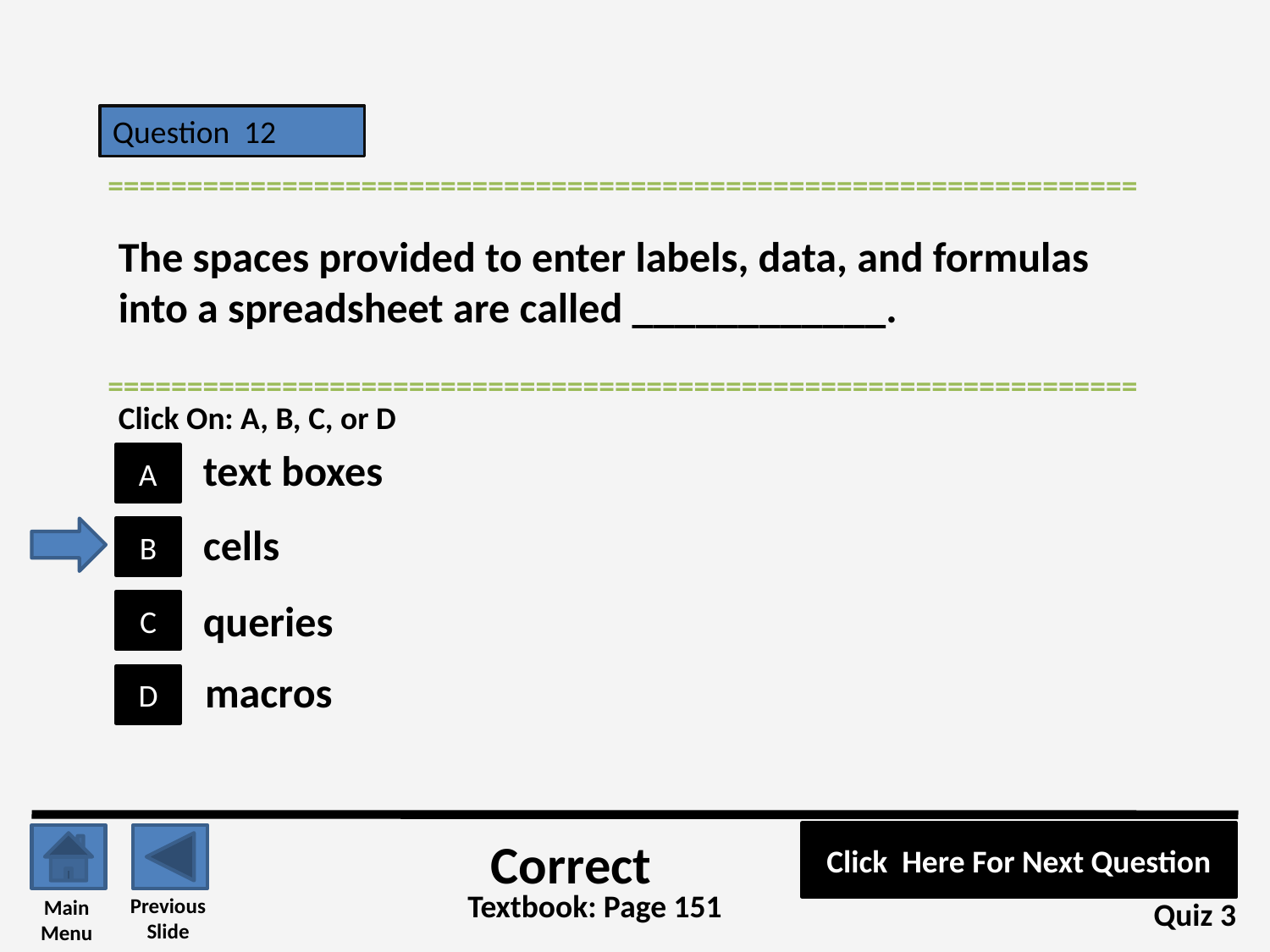

Question  12
=================================================================
The spaces provided to enter labels, data, and formulas into a spreadsheet are called ____________.
=================================================================
Click On: A, B, C, or D

text boxes
A

cells
B

queries
C

macros
D
Click  Here For Next Question

Correct
Textbook: Page 151
Previous
Slide
Main
Menu
Quiz 3